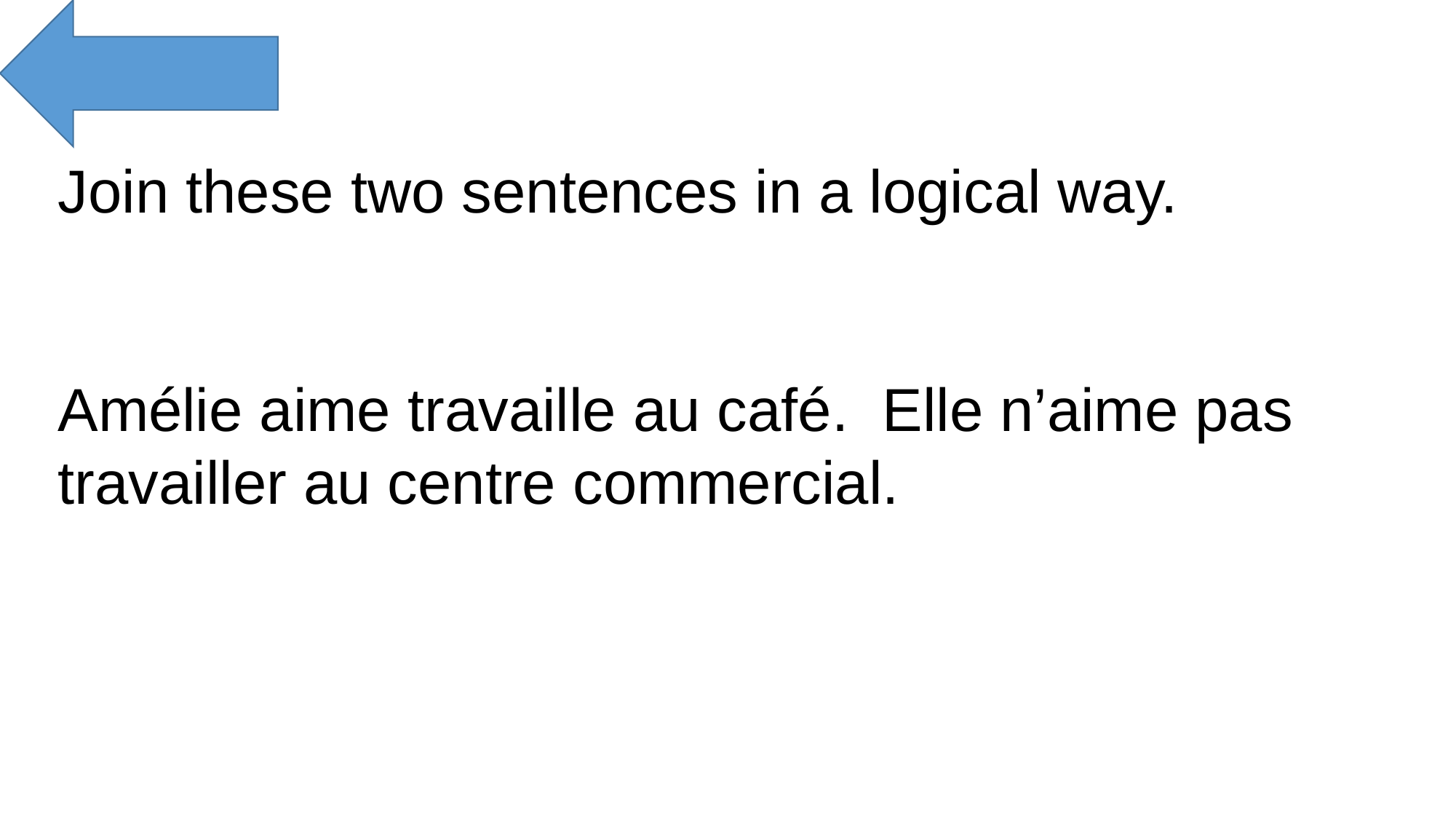

Join these two sentences in a logical way.

Amélie aime travaille au café.  Elle n’aime pas travailler au centre commercial.